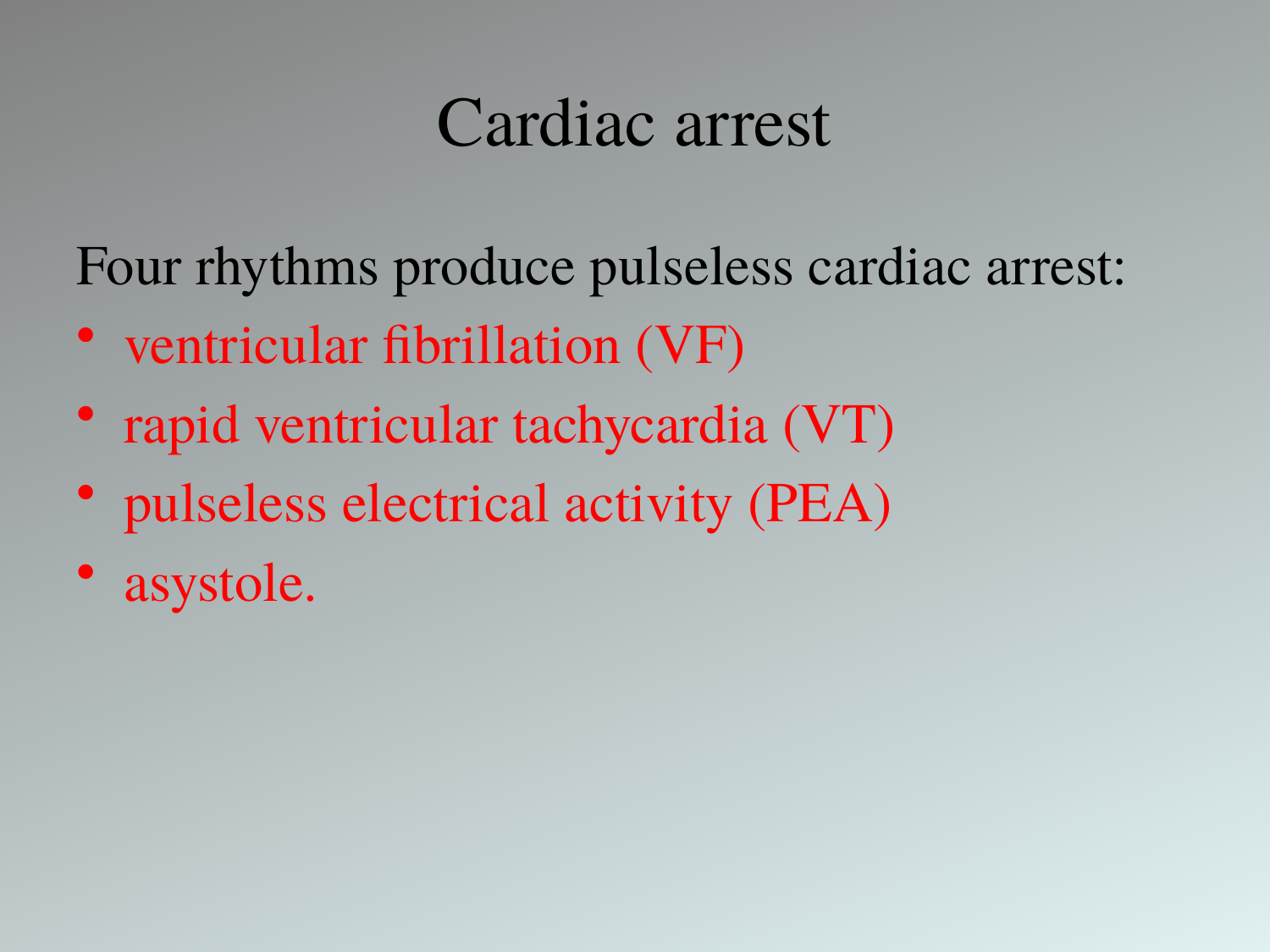

# Cardiac arrest
Four rhythms produce pulseless cardiac arrest:
ventricular fibrillation (VF)
rapid ventricular tachycardia (VT)
pulseless electrical activity (PEA)
asystole.